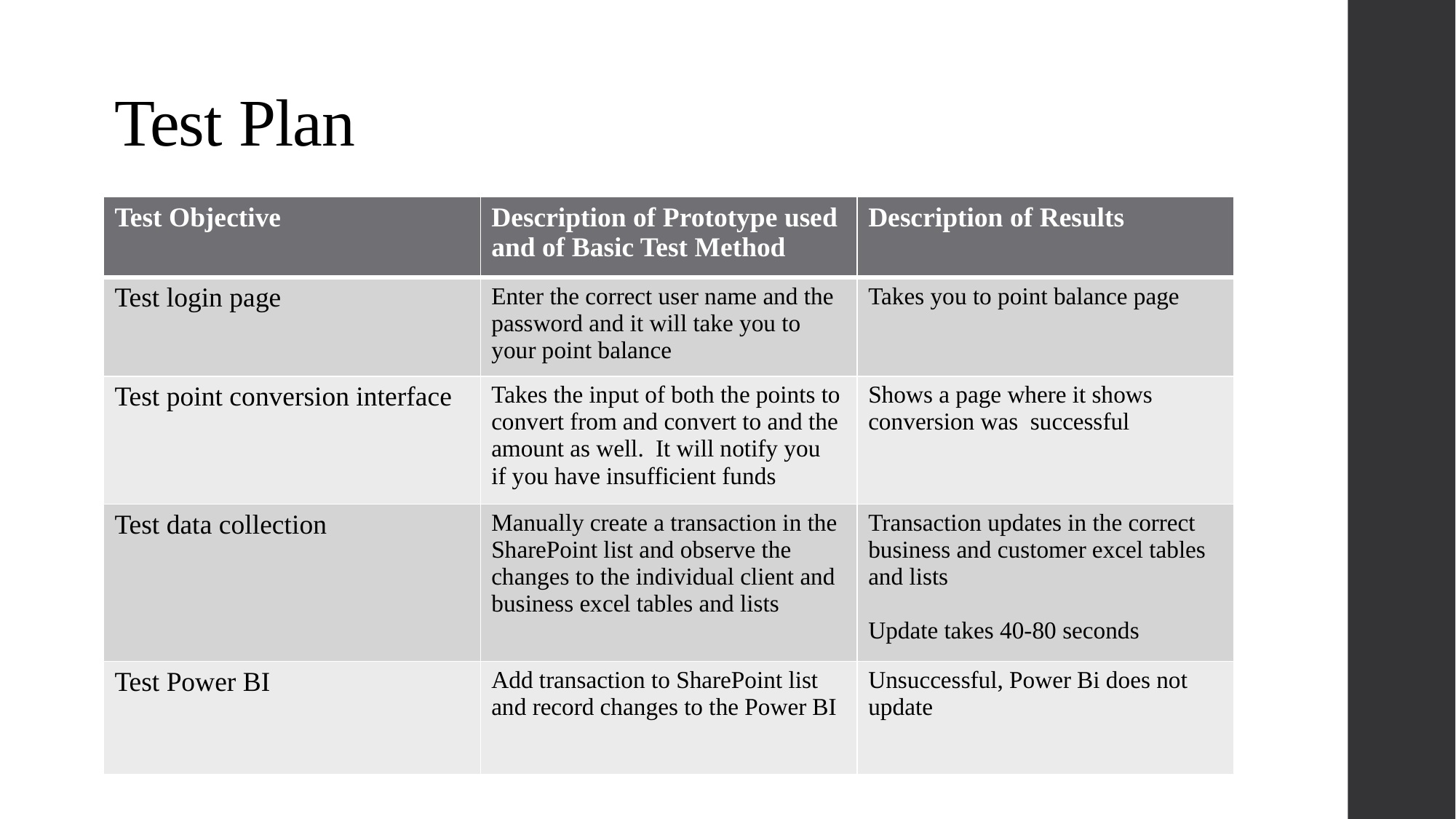

# Test Plan
| Test Objective | Description of Prototype used and of Basic Test Method | Description of Results |
| --- | --- | --- |
| Test login page | Enter the correct user name and the password and it will take you to your point balance | Takes you to point balance page |
| Test point conversion interface | Takes the input of both the points to convert from and convert to and the amount as well.  It will notify you if you have insufficient funds | Shows a page where it shows conversion was  successful |
| Test data collection | Manually create a transaction in the SharePoint list and observe the changes to the individual client and business excel tables and lists | Transaction updates in the correct business and customer excel tables and lists Update takes 40-80 seconds |
| Test Power BI | Add transaction to SharePoint list and record changes to the Power BI | Unsuccessful, Power Bi does not update |